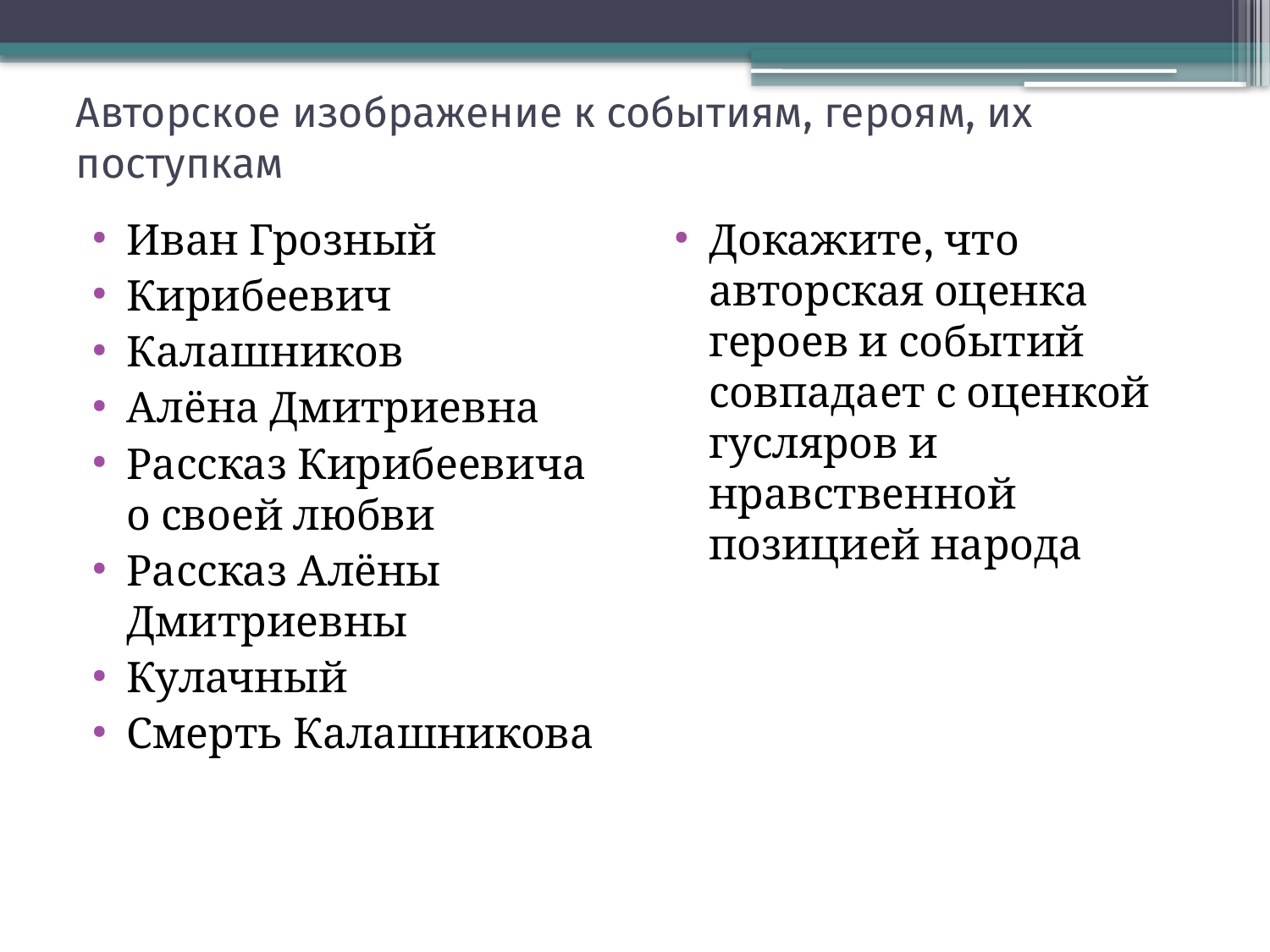

# Авторское изображение к событиям, героям, их поступкам
Иван Грозный
Кирибеевич
Калашников
Алёна Дмитриевна
Рассказ Кирибеевича о своей любви
Рассказ Алёны Дмитриевны
Кулачный
Смерть Калашникова
Докажите, что авторская оценка героев и событий совпадает с оценкой гусляров и нравственной позицией народа